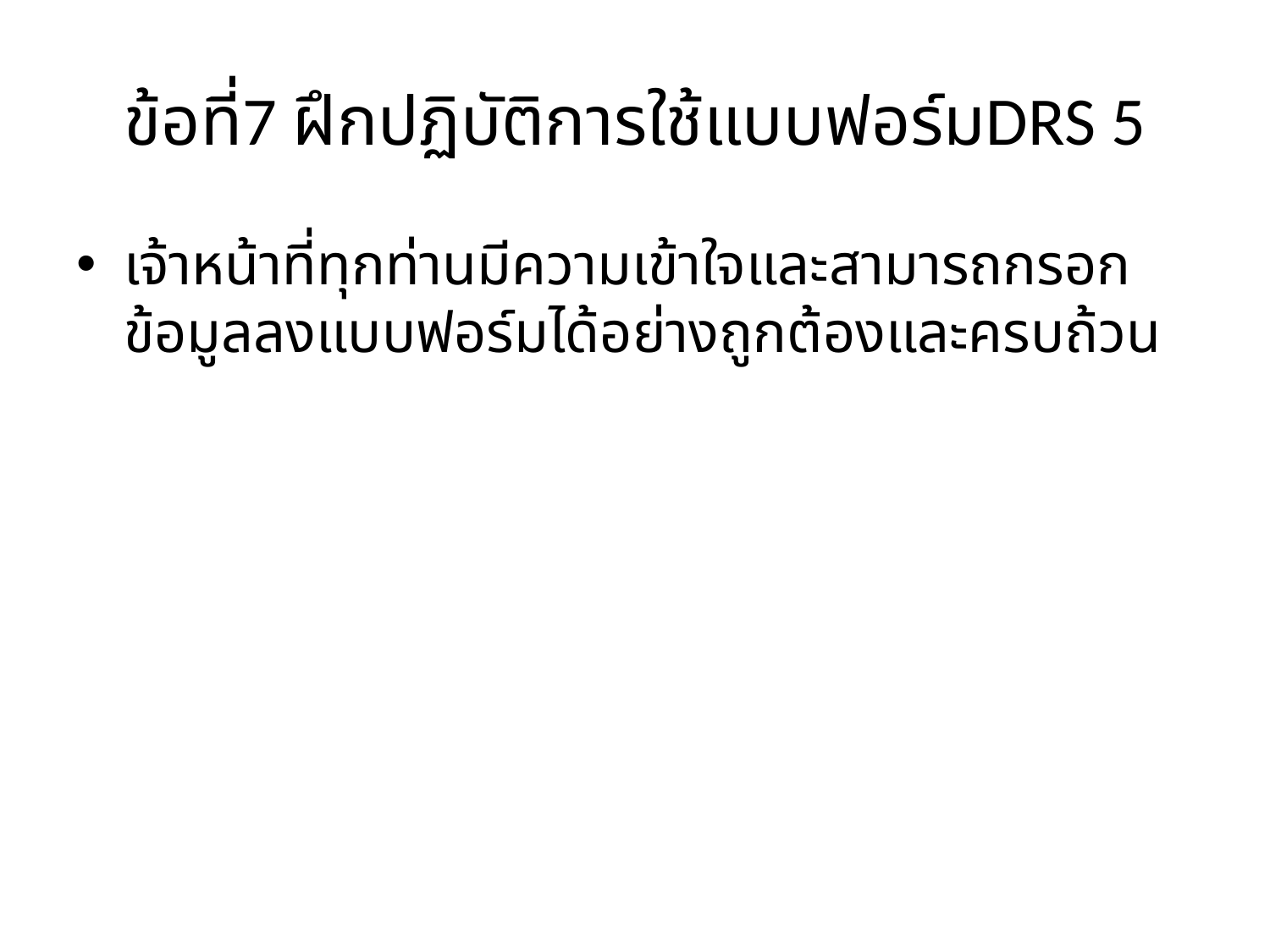

# ข้อที่7 ฝึกปฏิบัติการใช้แบบฟอร์มDRS 5
เจ้าหน้าที่ทุกท่านมีความเข้าใจและสามารถกรอกข้อมูลลงแบบฟอร์มได้อย่างถูกต้องและครบถ้วน